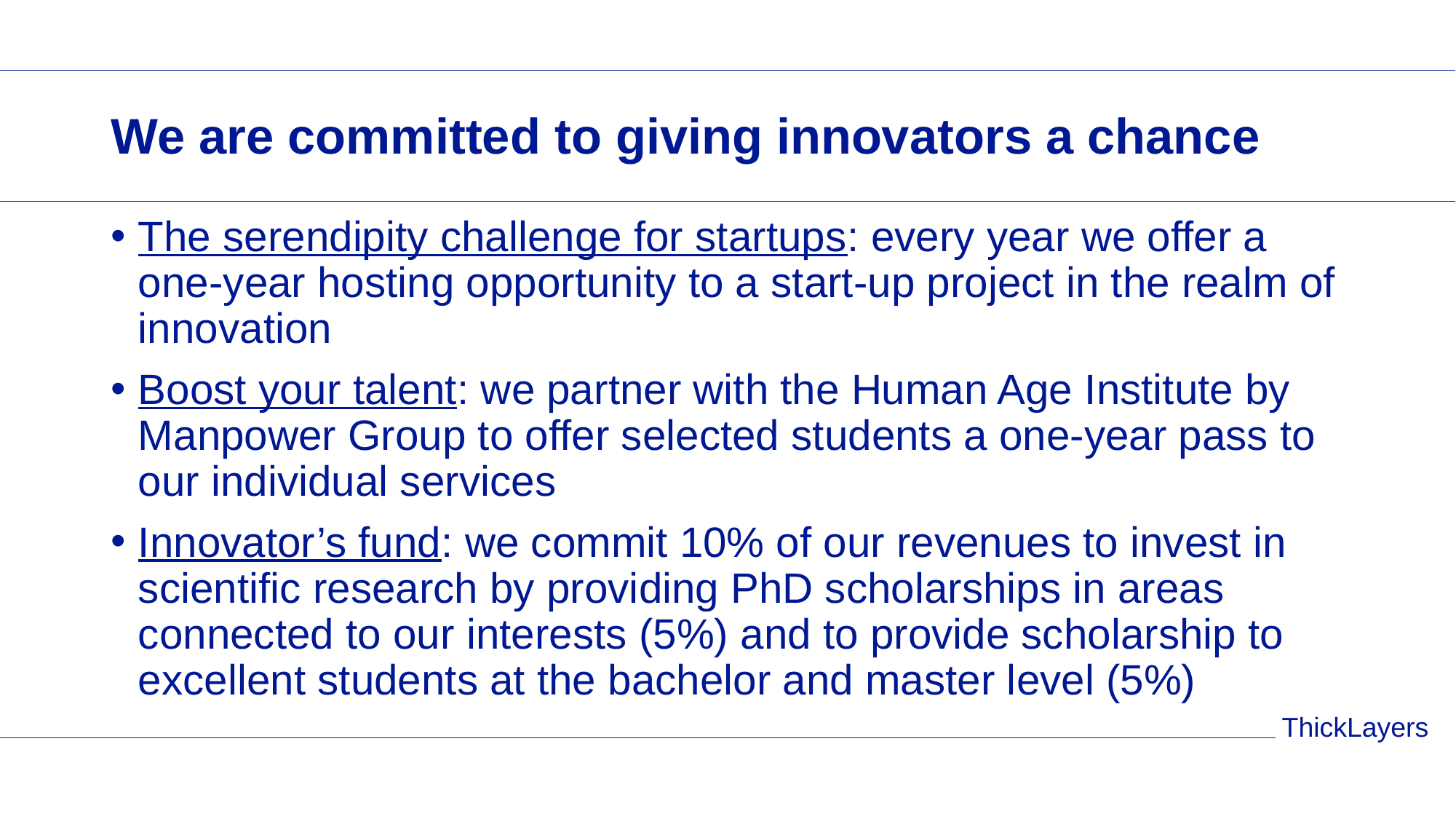

# We are committed to giving innovators a chance
The serendipity challenge for startups: every year we offer a one-year hosting opportunity to a start-up project in the realm of innovation
Boost your talent: we partner with the Human Age Institute by Manpower Group to offer selected students a one-year pass to our individual services
Innovator’s fund: we commit 10% of our revenues to invest in scientific research by providing PhD scholarships in areas connected to our interests (5%) and to provide scholarship to excellent students at the bachelor and master level (5%)